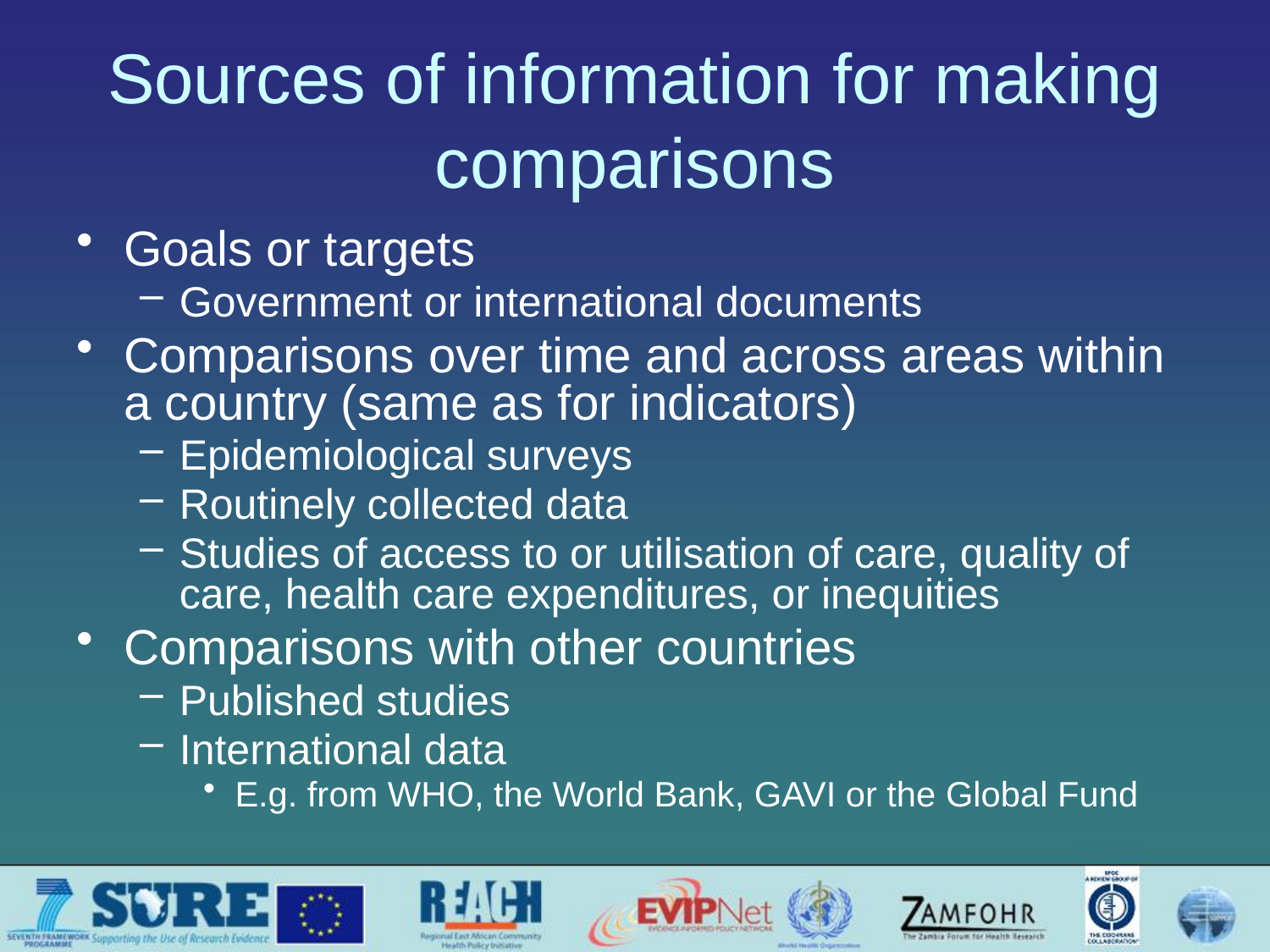

# Sources of information for making comparisons
Goals or targets
Government or international documents
Comparisons over time and across areas within a country (same as for indicators)
Epidemiological surveys
Routinely collected data
Studies of access to or utilisation of care, quality of care, health care expenditures, or inequities
Comparisons with other countries
Published studies
International data
E.g. from WHO, the World Bank, GAVI or the Global Fund